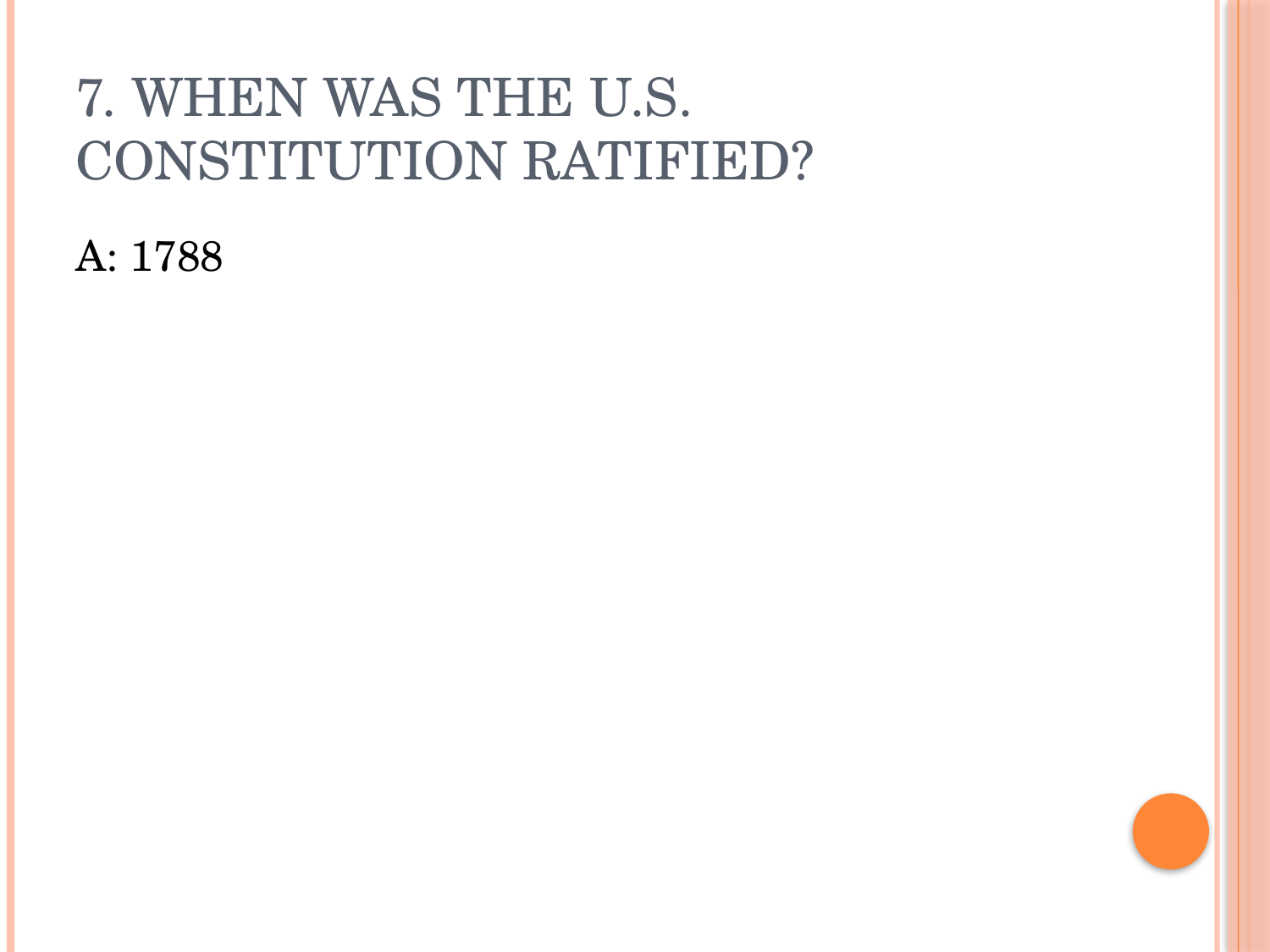

# 7. When was the U.S. Constitution ratified?
A: 1788